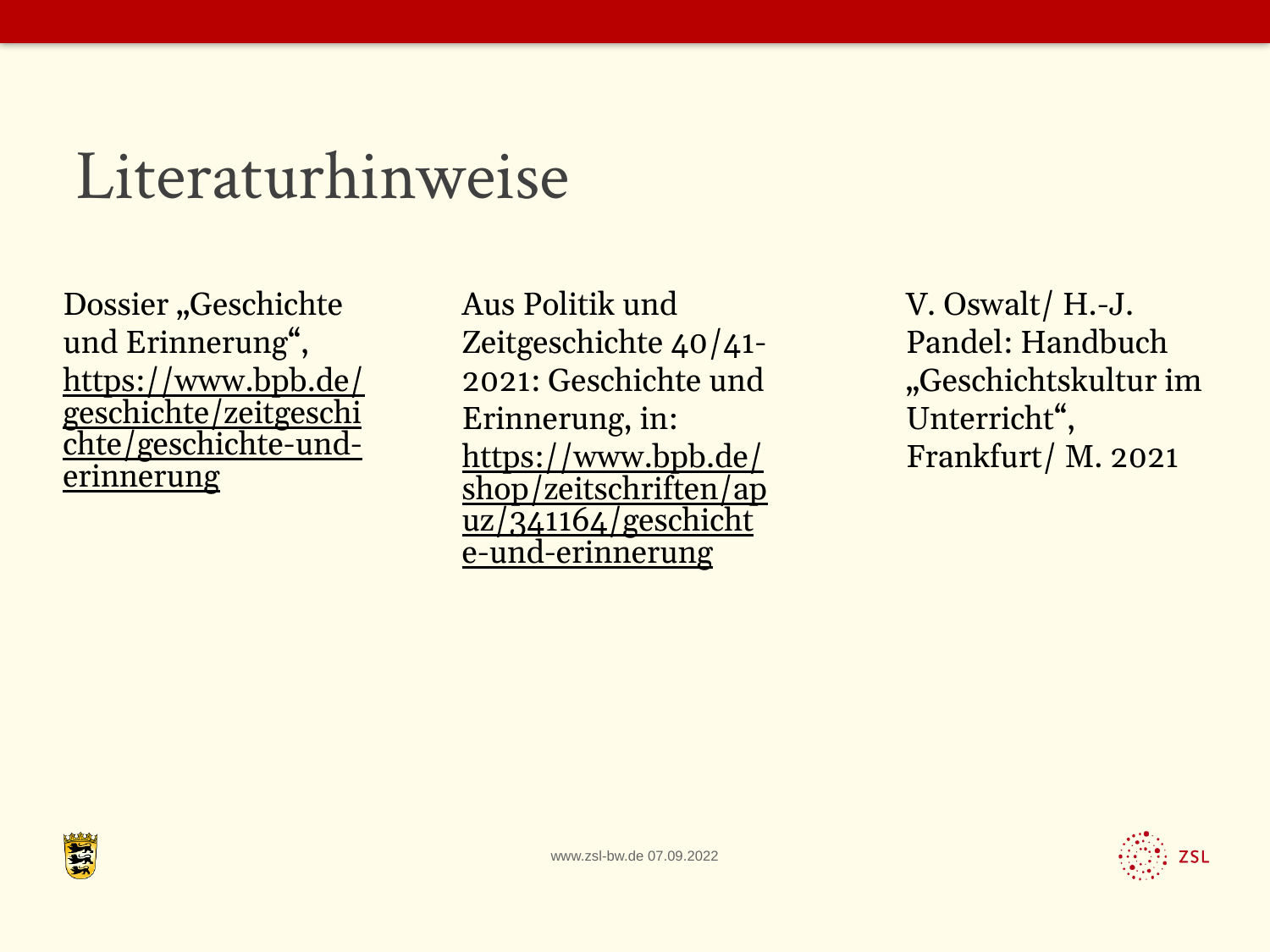

# Literaturhinweise
Dossier „Geschichte und Erinnerung“,
https://www.bpb.de/geschichte/zeitgeschichte/geschichte-und-erinnerung
Aus Politik und Zeitgeschichte 40/41-2021: Geschichte und Erinnerung, in: https://www.bpb.de/shop/zeitschriften/apuz/341164/geschichte-und-erinnerung

V. Oswalt/ H.-J. Pandel: Handbuch „Geschichtskultur im Unterricht“, Frankfurt/ M. 2021